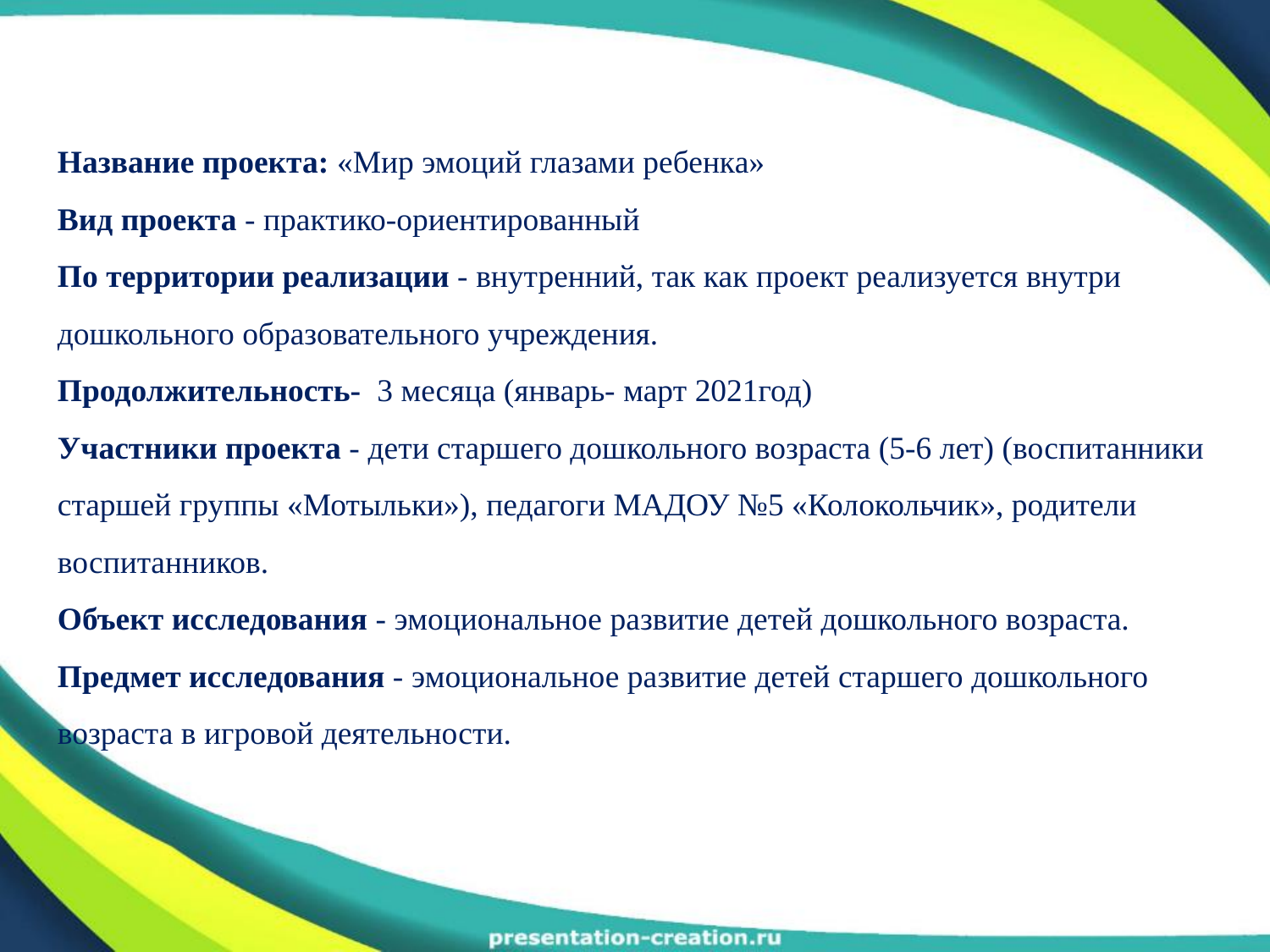

Название проекта: «Мир эмоций глазами ребенка»
Вид проекта - практико-ориентированный
По территории реализации - внутренний, так как проект реализуется внутри дошкольного образовательного учреждения.
Продолжительность-  3 месяца (январь- март 2021год)
Участники проекта - дети старшего дошкольного возраста (5-6 лет) (воспитанники старшей группы «Мотыльки»), педагоги МАДОУ №5 «Колокольчик», родители воспитанников.
Объект исследования - эмоциональное развитие детей дошкольного возраста.
Предмет исследования - эмоциональное развитие детей старшего дошкольного возраста в игровой деятельности.